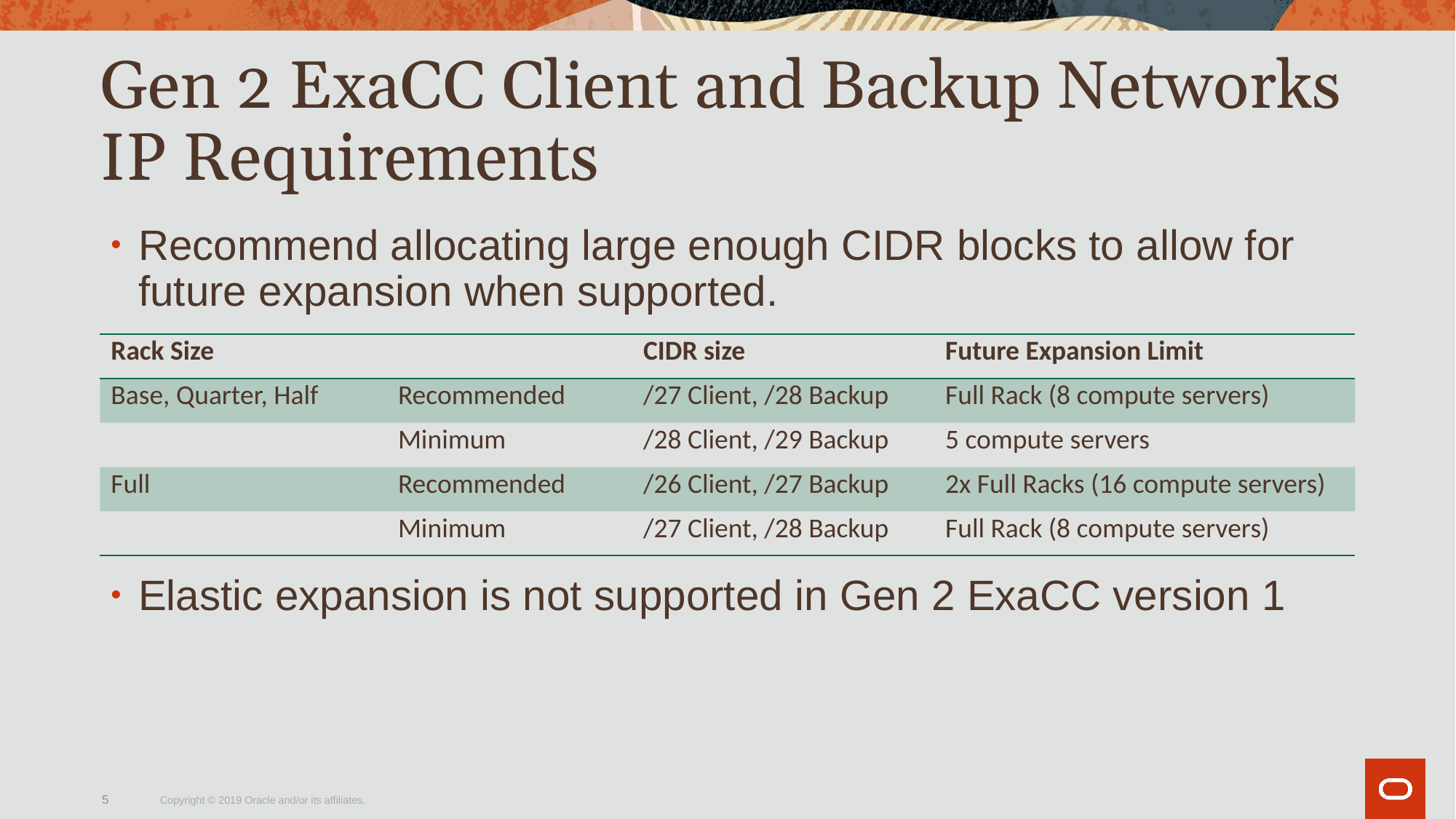

# Gen 2 ExaCC Client and Backup Networks IP Requirements
Recommend allocating large enough CIDR blocks to allow for future expansion when supported.

Elastic expansion is not supported in Gen 2 ExaCC version 1

| Rack Size |  | CIDR size | Future Expansion Limit |
| --- | --- | --- | --- |
| Base, Quarter, Half | Recommended | /27 Client, /28 Backup | Full Rack (8 compute servers) |
|  | Minimum | /28 Client, /29 Backup | 5 compute servers |
| Full | Recommended | /26 Client, /27 Backup | 2x Full Racks (16 compute servers) |
|  | Minimum | /27 Client, /28 Backup | Full Rack (8 compute servers) |
5
Copyright © 2019 Oracle and/or its affiliates.